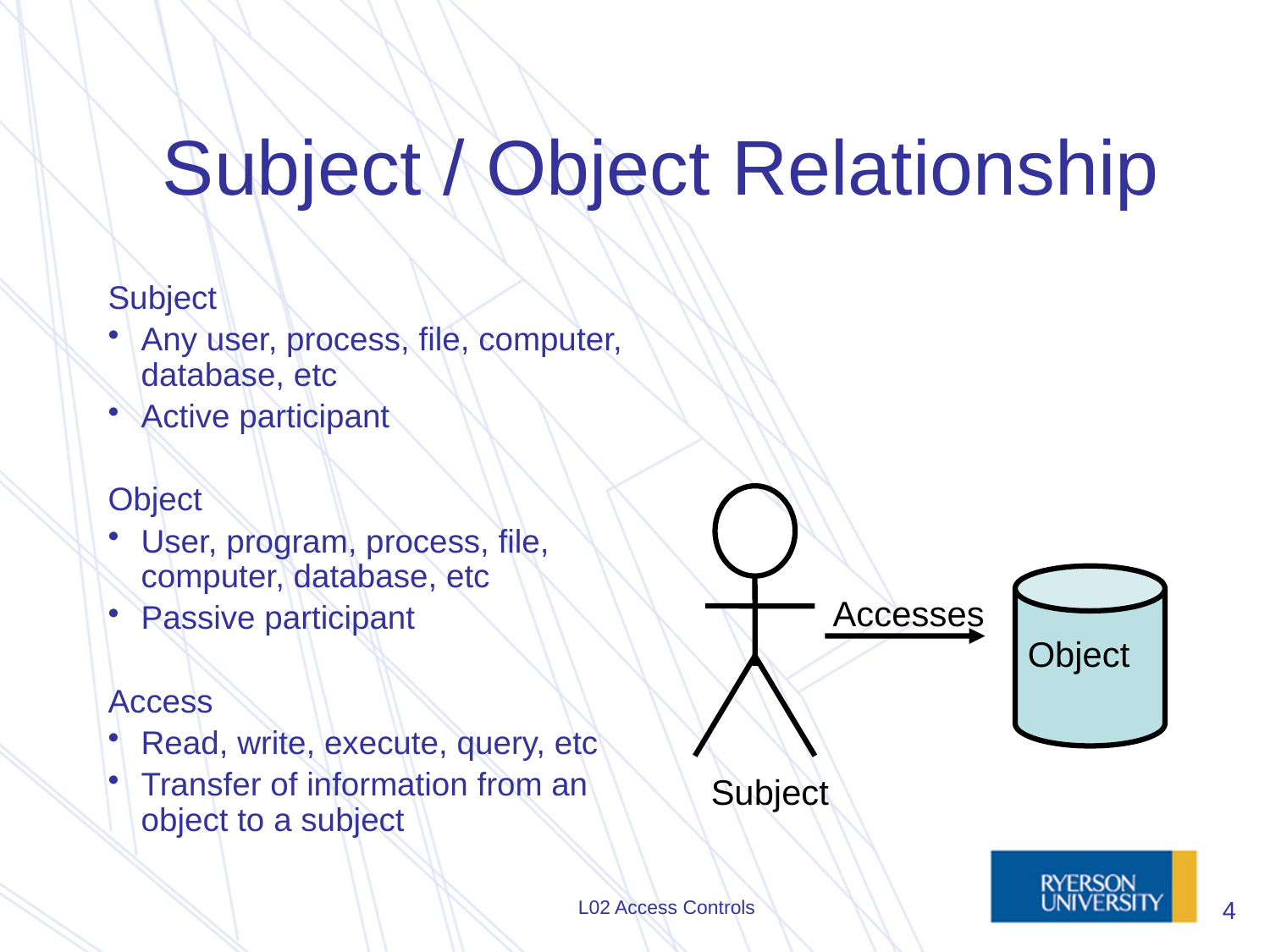

# Subject / Object Relationship
Subject
Any user, process, file, computer, database, etc
Active participant

Object
User, program, process, file, computer, database, etc
Passive participant

Access
Read, write, execute, query, etc
Transfer of information from an object to a subject

Accesses

Object

Subject
L02 Access Controls
4